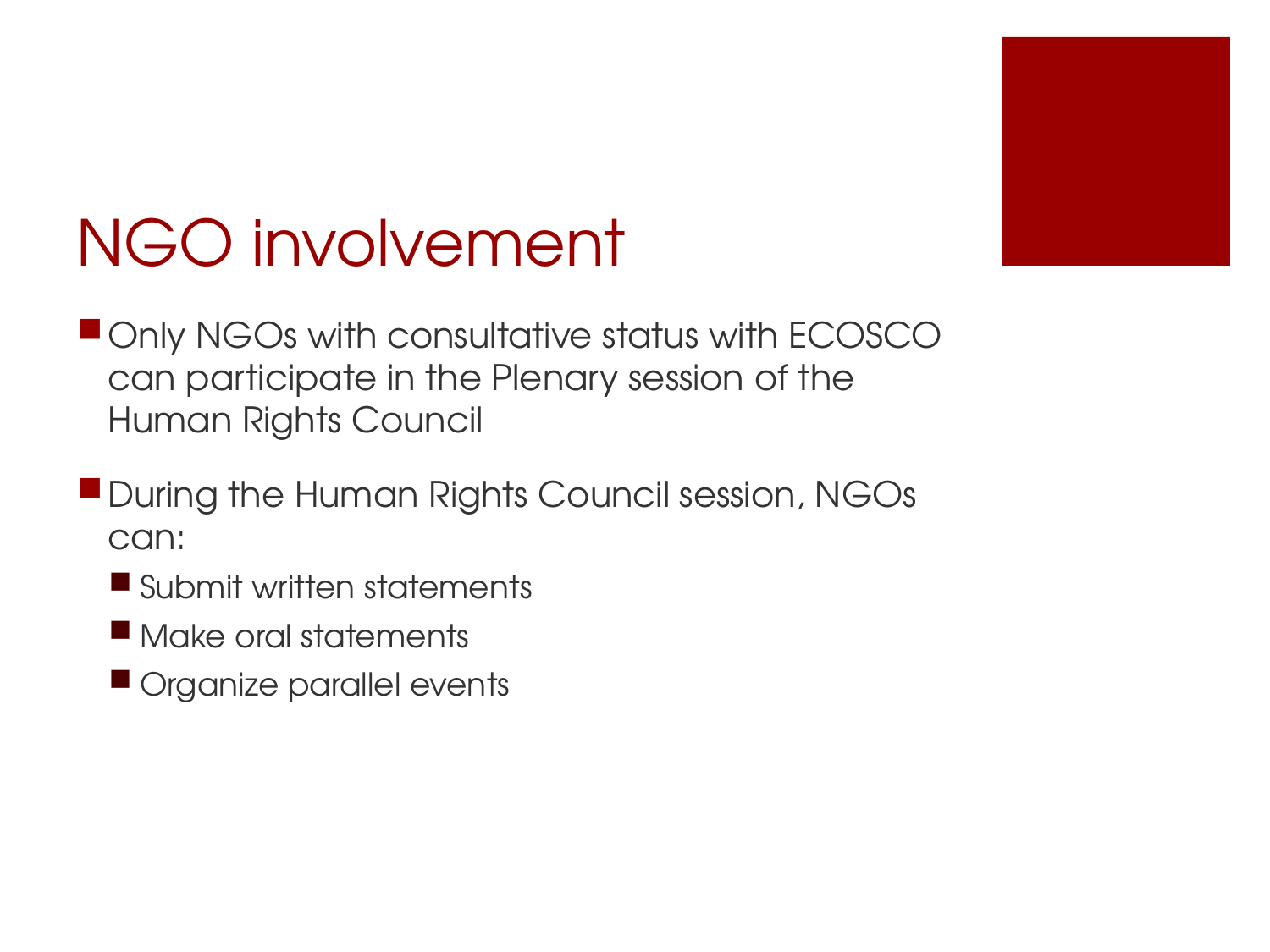

# NGO involvement
Only NGOs with consultative status with ECOSCO can participate in the Plenary session of the Human Rights Council
During the Human Rights Council session, NGOs can:
Submit written statements
Make oral statements
Organize parallel events